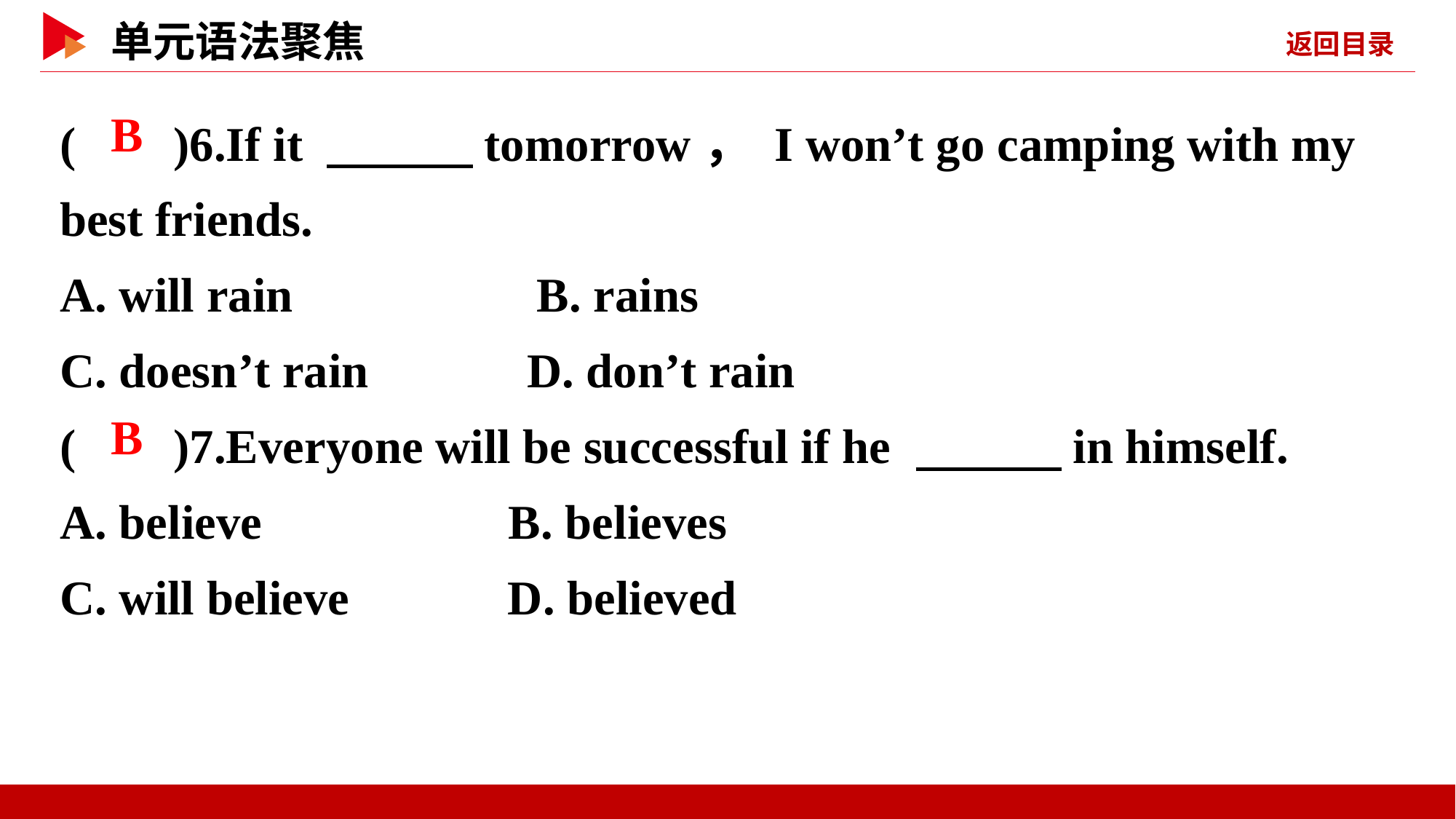

(        )6.If it 　　　tomorrow， I won’t go camping with my best friends.
A. will rain　　           B. rains
C. doesn’t rain             D. don’t rain
(        )7.Everyone will be successful if he 　　　in himself.
A. believe             	 B. believes
C. will believe             D. believed
   B
   B